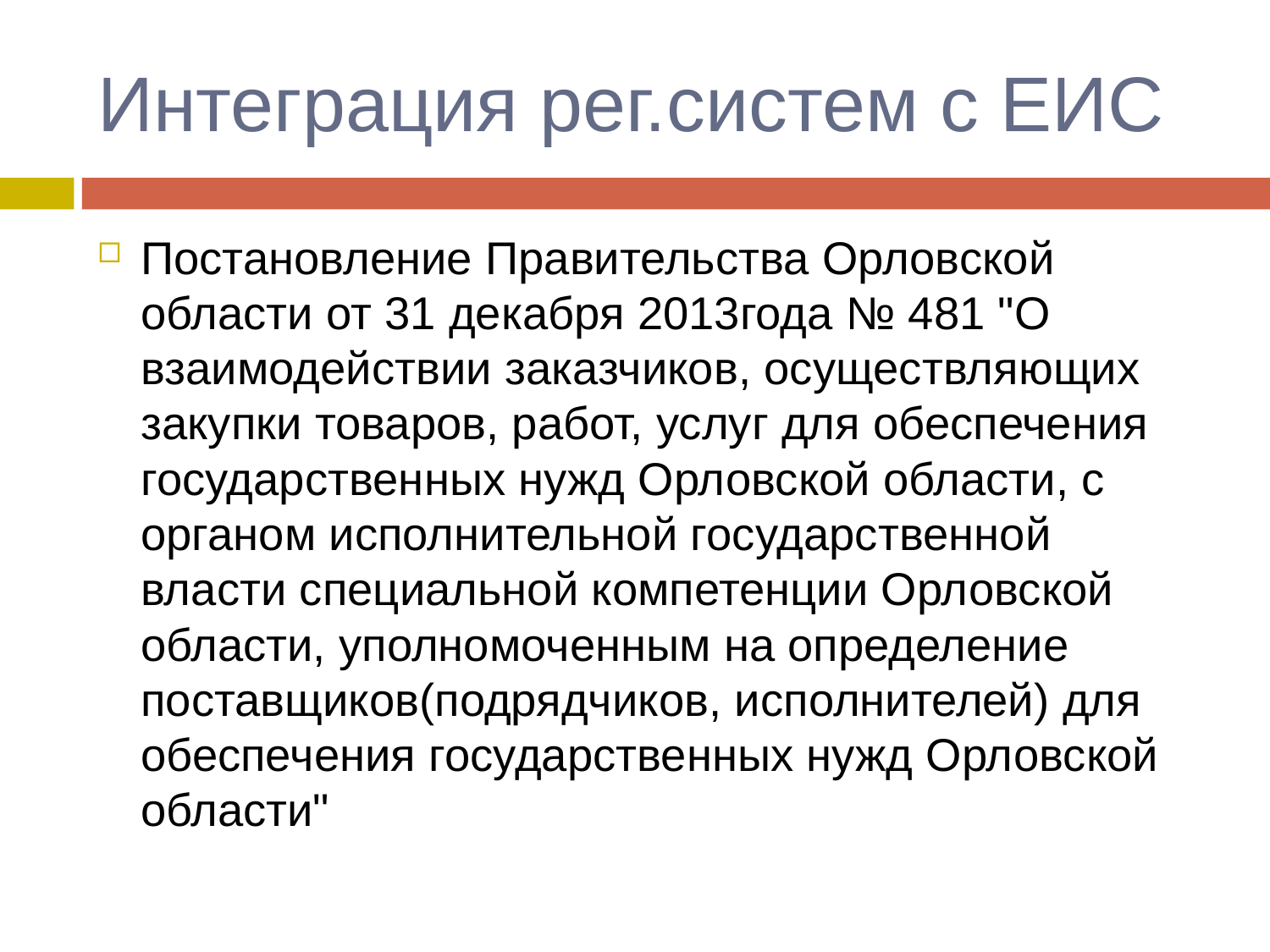

# Интеграция рег.систем с ЕИС
Постановление Правительства Орловской области от 31 декабря 2013года № 481 "О взаимодействии заказчиков, осуществляющих закупки товаров, работ, услуг для обеспечения государственных нужд Орловской области, с органом исполнительной государственной власти специальной компетенции Орловской области, уполномоченным на определение поставщиков(подрядчиков, исполнителей) для обеспечения государственных нужд Орловской области"